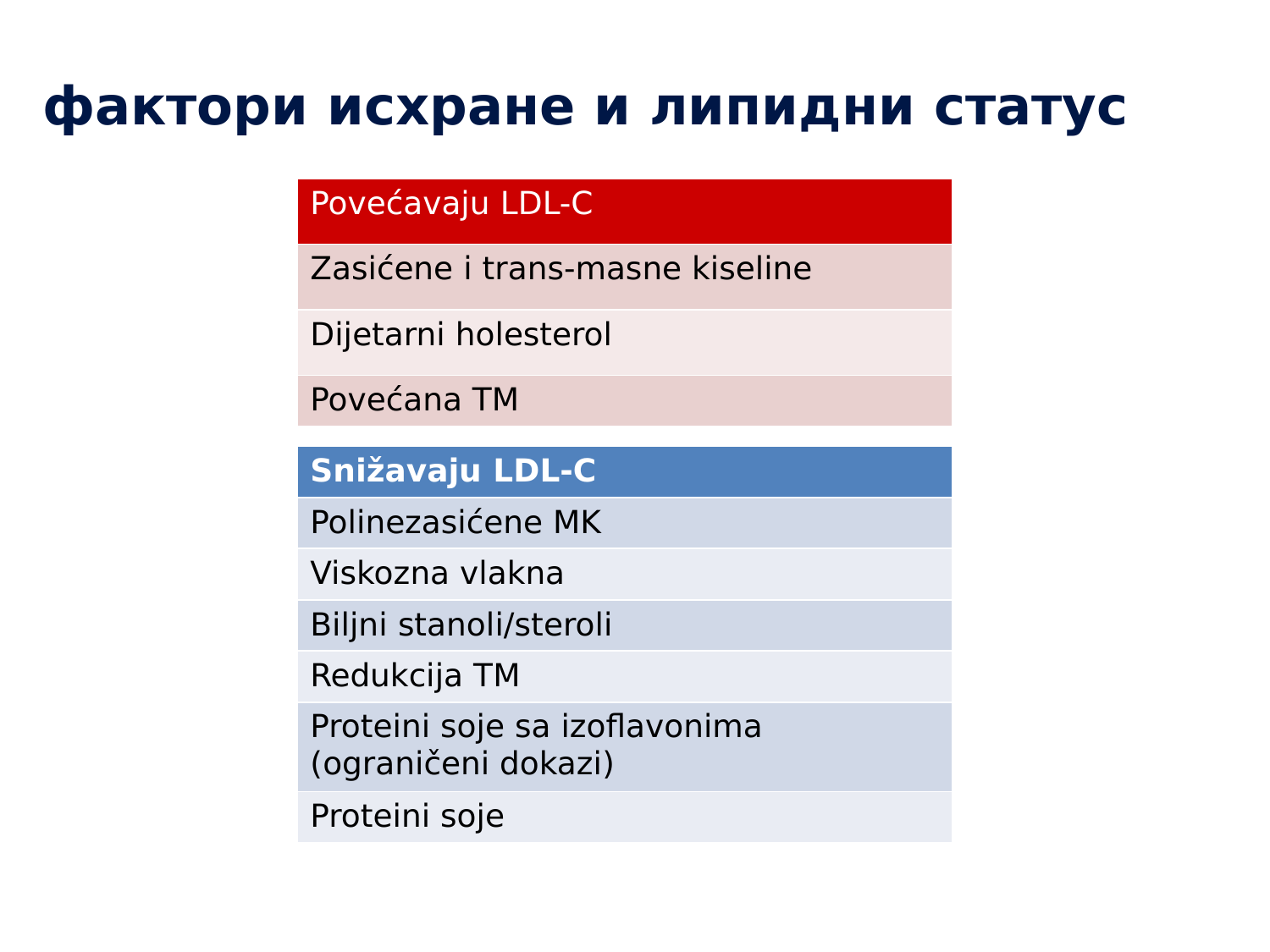

# фактори исхране и липидни статус
| Povećavaju LDL-C |
| --- |
| Zasićene i trans-masne kiseline |
| Dijetarni holesterol |
| Povećana TM |
| Snižavaju LDL-C |
| --- |
| Polinezasićene MK |
| Viskozna vlakna |
| Biljni stanoli/steroli |
| Redukcija TM |
| Proteini soje sa izoflavonima (ograničeni dokazi) |
| Proteini soje |